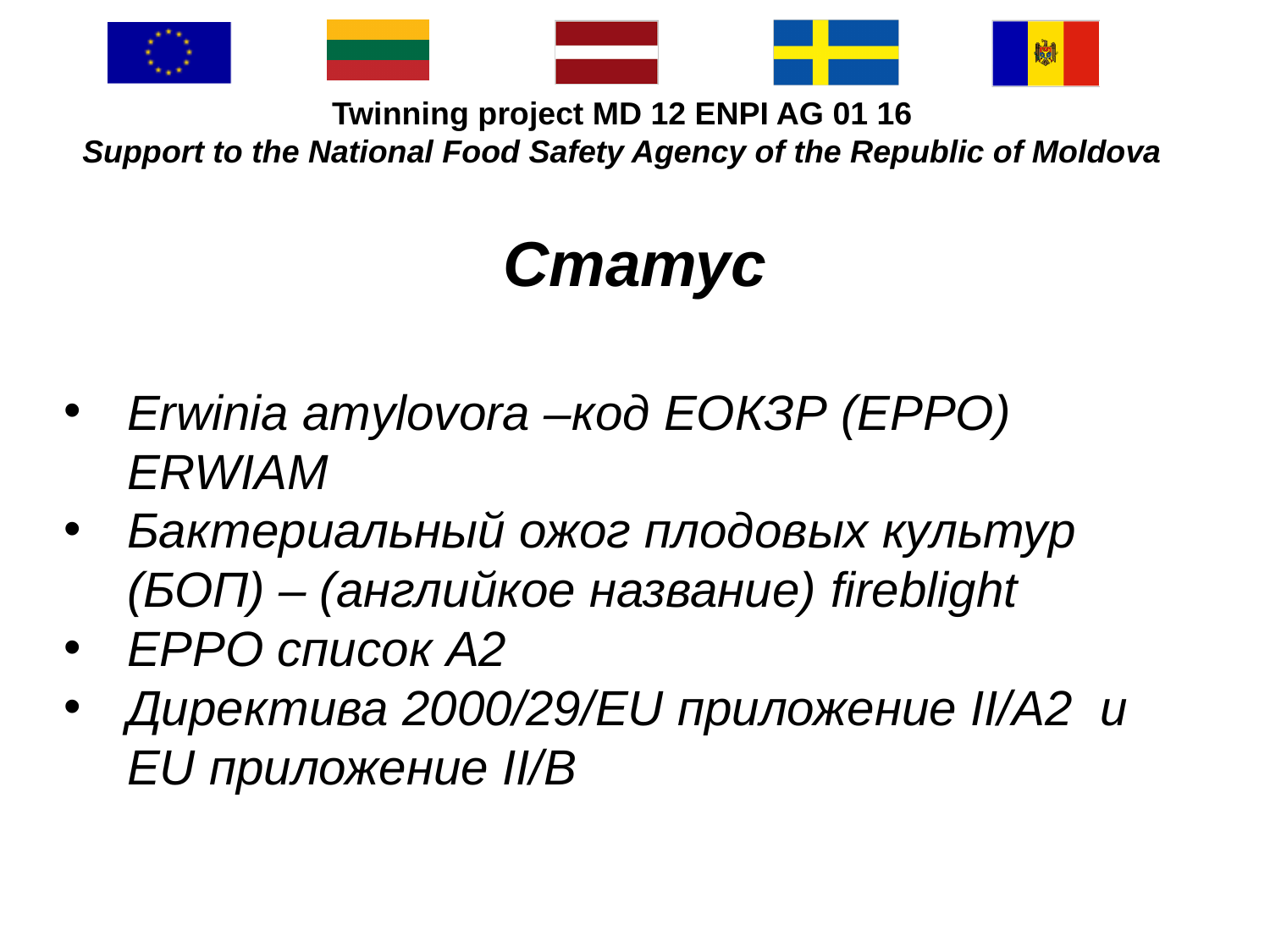

#
Статус
Erwinia amylovora –код ЕОКЗР (EPPO) ERWIAM
Бактериальный ожог плодовых культур (БОП) – (английкое название) fireblight
EPPO список A2
Директива 2000/29/EU приложение II/A2  и EU приложение II/B